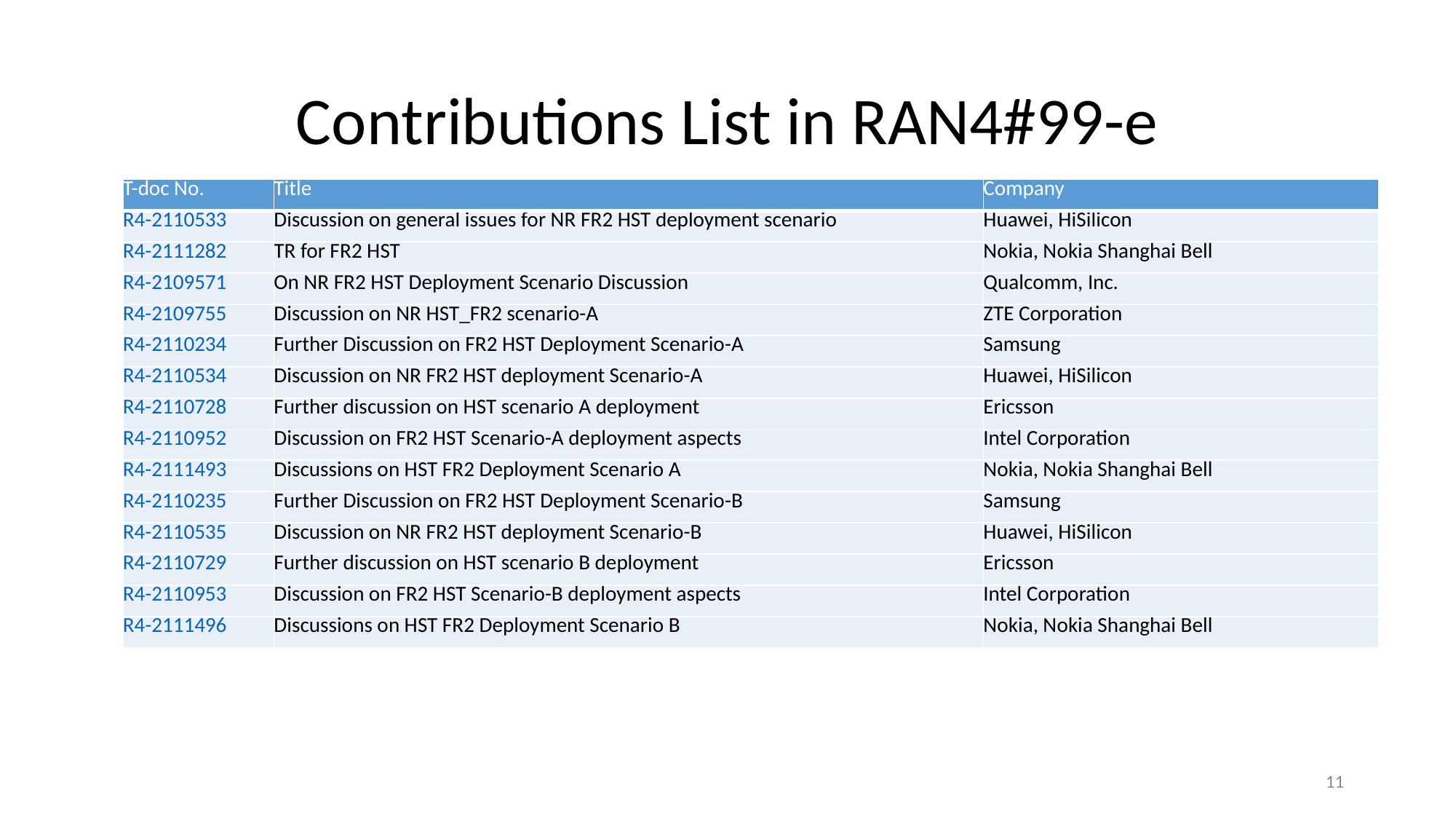

# Contributions List in RAN4#99-e
| T-doc No. | Title | Company |
| --- | --- | --- |
| R4-2110533 | Discussion on general issues for NR FR2 HST deployment scenario | Huawei, HiSilicon |
| R4-2111282 | TR for FR2 HST | Nokia, Nokia Shanghai Bell |
| R4-2109571 | On NR FR2 HST Deployment Scenario Discussion | Qualcomm, Inc. |
| R4-2109755 | Discussion on NR HST\_FR2 scenario-A | ZTE Corporation |
| R4-2110234 | Further Discussion on FR2 HST Deployment Scenario-A | Samsung |
| R4-2110534 | Discussion on NR FR2 HST deployment Scenario-A | Huawei, HiSilicon |
| R4-2110728 | Further discussion on HST scenario A deployment | Ericsson |
| R4-2110952 | Discussion on FR2 HST Scenario-A deployment aspects | Intel Corporation |
| R4-2111493 | Discussions on HST FR2 Deployment Scenario A | Nokia, Nokia Shanghai Bell |
| R4-2110235 | Further Discussion on FR2 HST Deployment Scenario-B | Samsung |
| R4-2110535 | Discussion on NR FR2 HST deployment Scenario-B | Huawei, HiSilicon |
| R4-2110729 | Further discussion on HST scenario B deployment | Ericsson |
| R4-2110953 | Discussion on FR2 HST Scenario-B deployment aspects | Intel Corporation |
| R4-2111496 | Discussions on HST FR2 Deployment Scenario B | Nokia, Nokia Shanghai Bell |
11